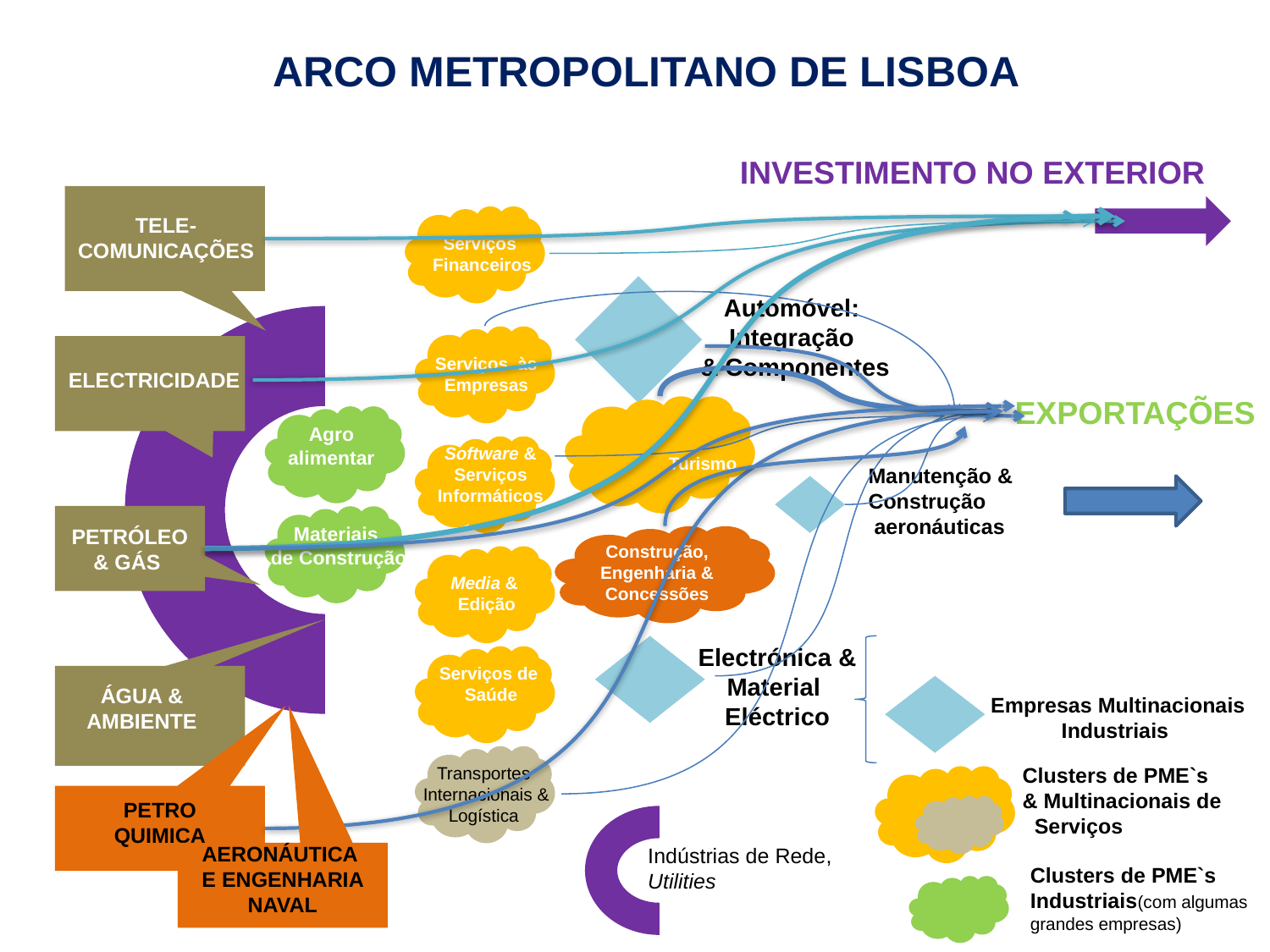

# ARCO METROPOLITANO DE LISBOA
INVESTIMENTO NO EXTERIOR

TELE-
COMUNICAÇÕES

Serviços
Financeiros

Automóvel:
Integração
 & Componentes

Serviços  às
Empresas
ELECTRICIDADE
EXPORTAÇÕES

Agro
alimentar

Software &
Serviços
Informáticos
Turismo
Manutenção &
Construção
 aeronáuticas

PETRÓLEO & GÁS

Materiais
de Construção
Construção, Engenharia & Concessões

Media &
Edição

Electrónica &
Material
Eléctrico

Serviços de
 Saúde

ÁGUA &
AMBIENTE

Empresas Multinacionais
Industriais

Transportes
 Internacionais &
Logística
Clusters de PME`s
& Multinacionais de
  Serviços

PETRO
QUIMICA

Indústrias de Rede,
Utilities

AERONÁUTICA
E ENGENHARIA NAVAL

Clusters de PME`s
Industriais(com algumas
grandes empresas)